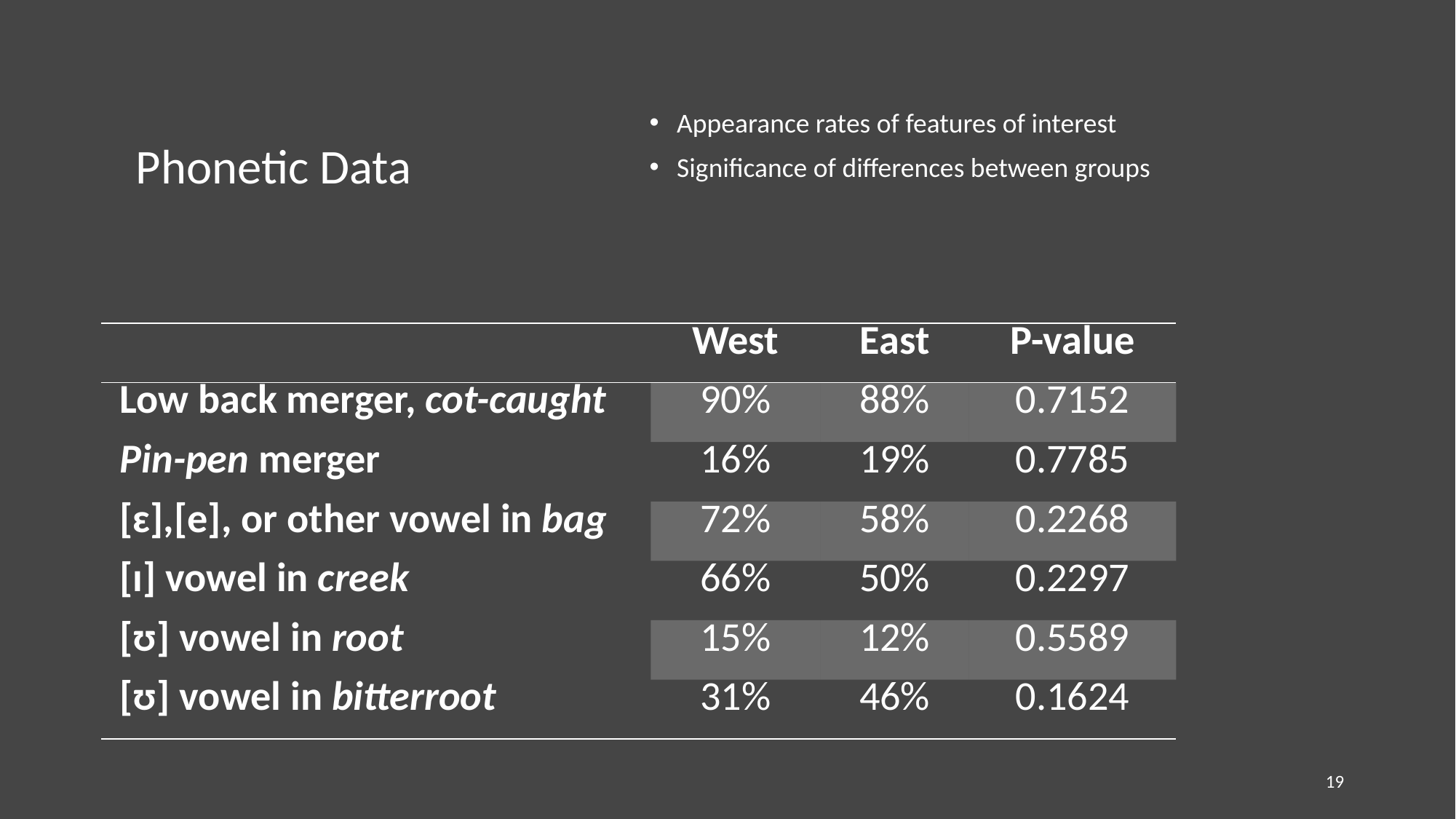

# Phonetic Data
Appearance rates of features of interest
Significance of differences between groups

|  | West | East | P-value |
| --- | --- | --- | --- |
| Low back merger, cot-caught | 90% | 88% | 0.7152 |
| Pin-pen merger | 16% | 19% | 0.7785 |
| [ɛ],[e], or other vowel in bag | 72% | 58% | 0.2268 |
| [ɪ] vowel in creek | 66% | 50% | 0.2297 |
| [ʊ] vowel in root | 15% | 12% | 0.5589 |
| [ʊ] vowel in bitterroot | 31% | 46% | 0.1624 |
19